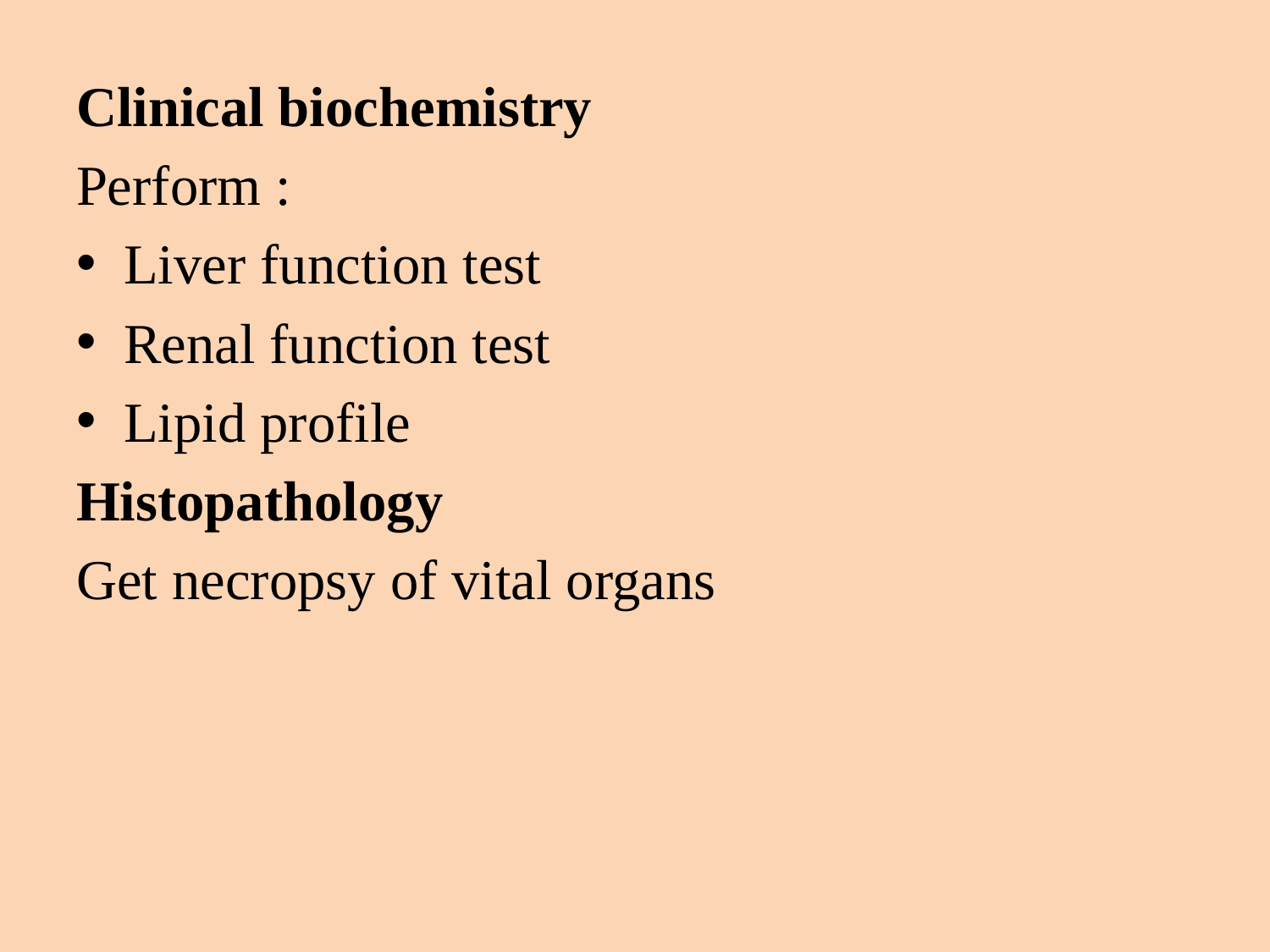

Clinical biochemistry
Perform :
Liver function test
Renal function test
Lipid profile
Histopathology
Get necropsy of vital organs